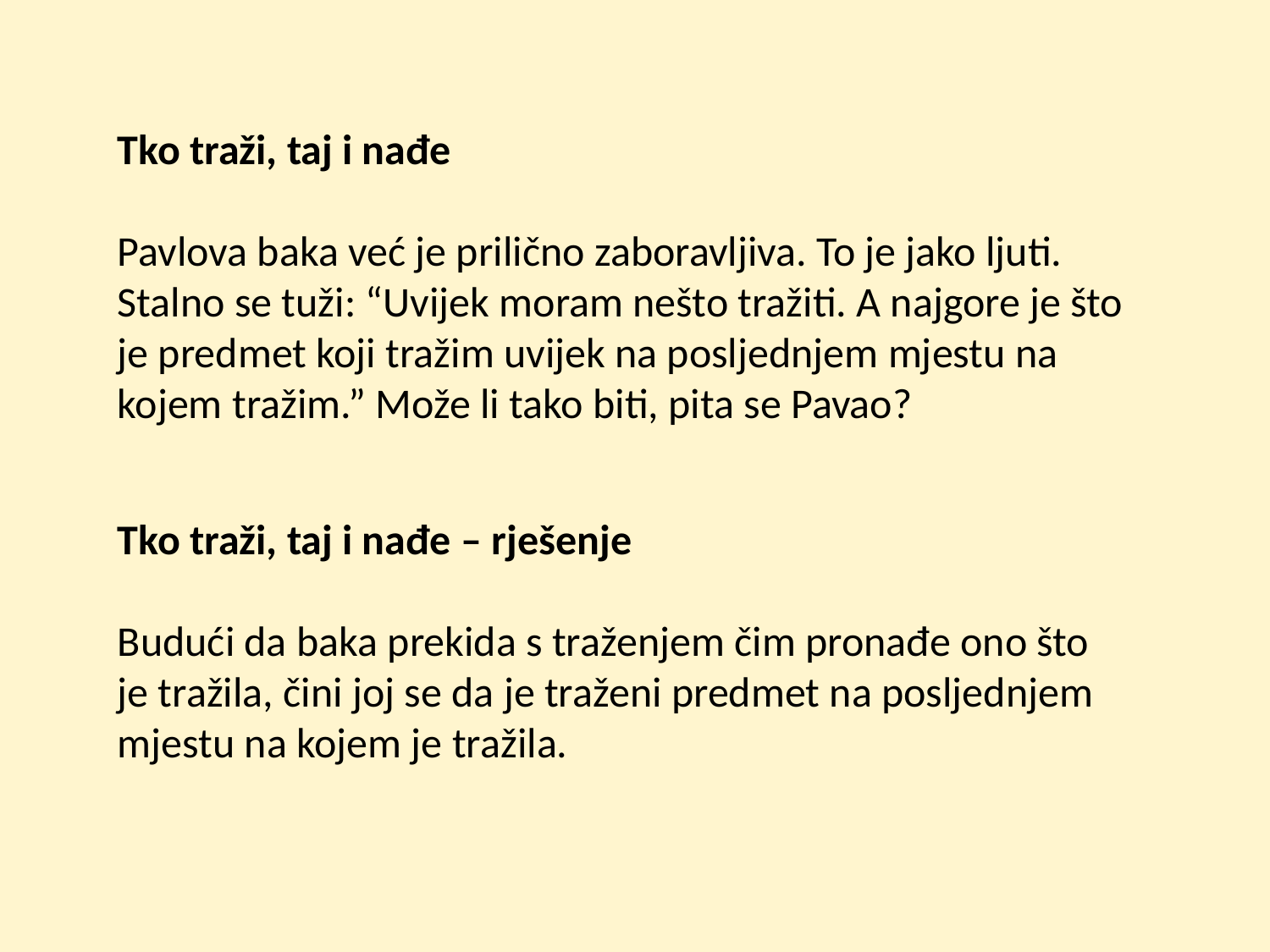

Tko traži, taj i nađe

Pavlova baka već je prilično zaboravljiva. To je jako ljuti. Stalno se tuži: “Uvijek moram nešto tražiti. A najgore je što je predmet koji tražim uvijek na posljednjem mjestu na kojem tražim.” Može li tako biti, pita se Pavao?
Tko traži, taj i nađe – rješenje

Budući da baka prekida s traženjem čim pronađe ono što je tražila, čini joj se da je traženi predmet na posljednjem mjestu na kojem je tražila.